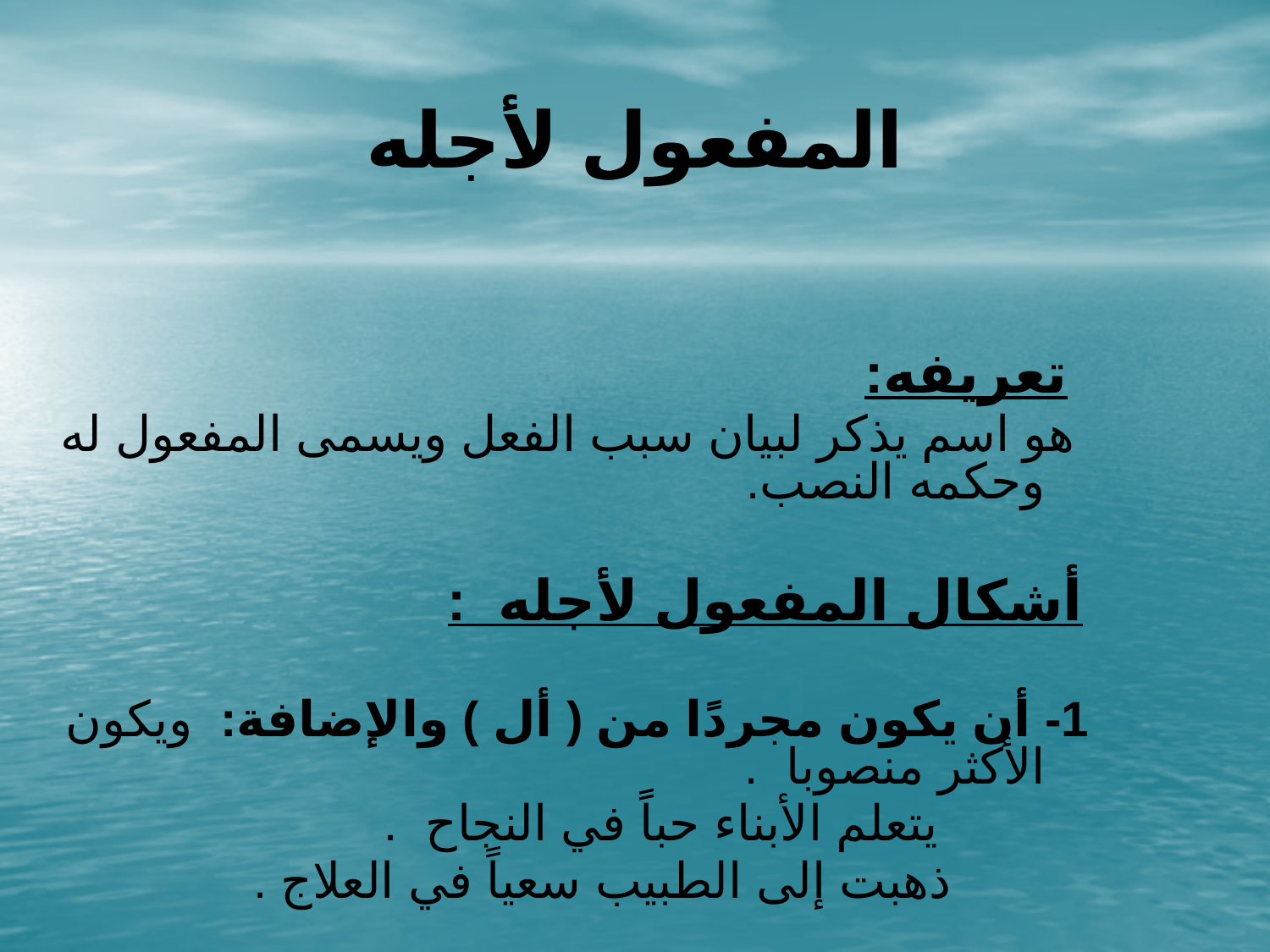

# المفعول لأجله

    تعريفه:
    هو اسم يذكر لبيان سبب الفعل ويسمى المفعول له وحكمه النصب.

   أشكال المفعول لأجله  :

   1- أن يكون مجردًا من ( أل ) والإضافة:  ويكون  الأكثر منصوبا  .
              يتعلم الأبناء حباًً في النجاح  .
             ذهبت إلى الطبيب سعياً في العلاج .